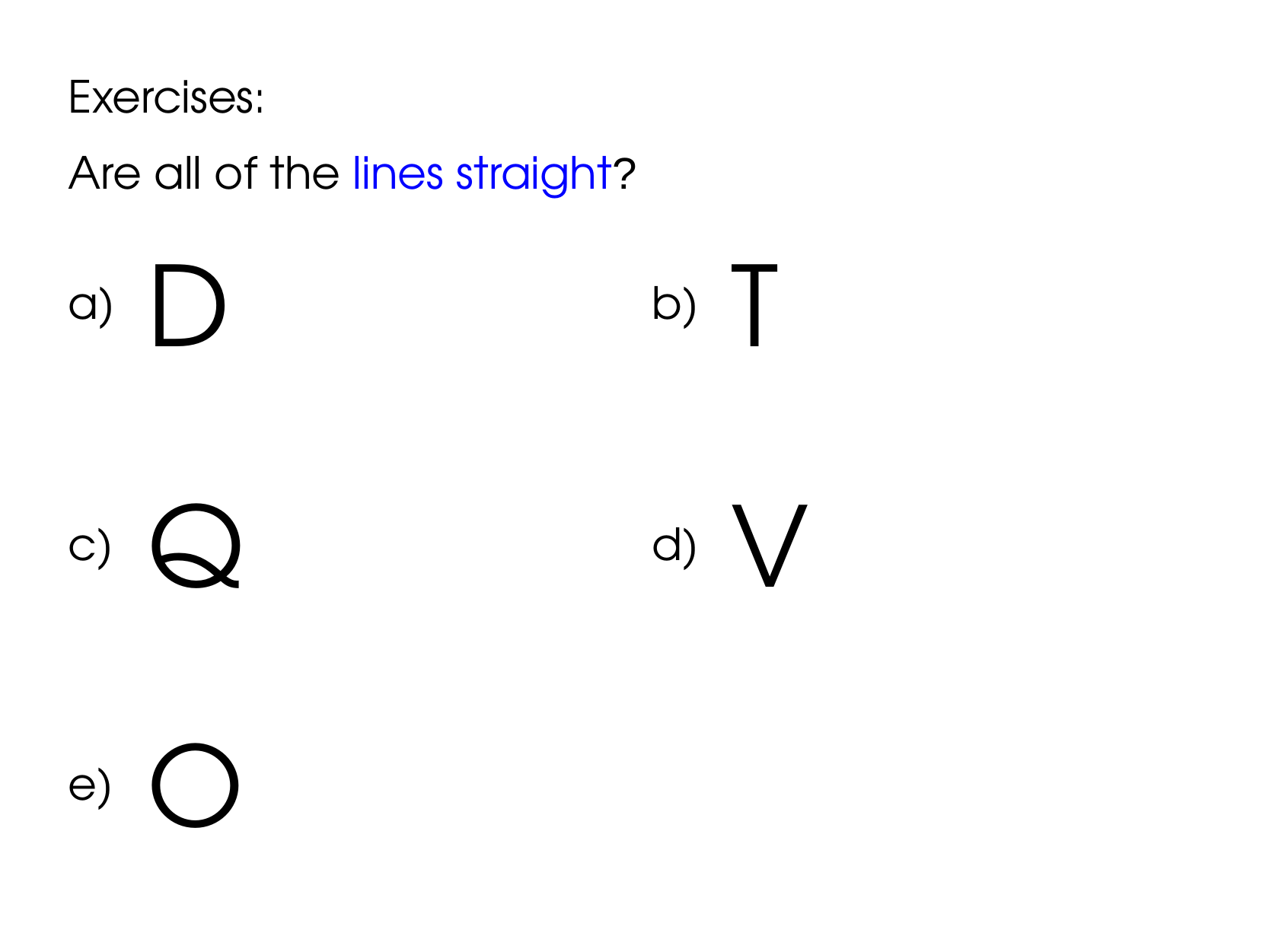

Exercises:
Are all of the lines straight?
D
a)
T
b)
Q
c)
V
d)
O
e)